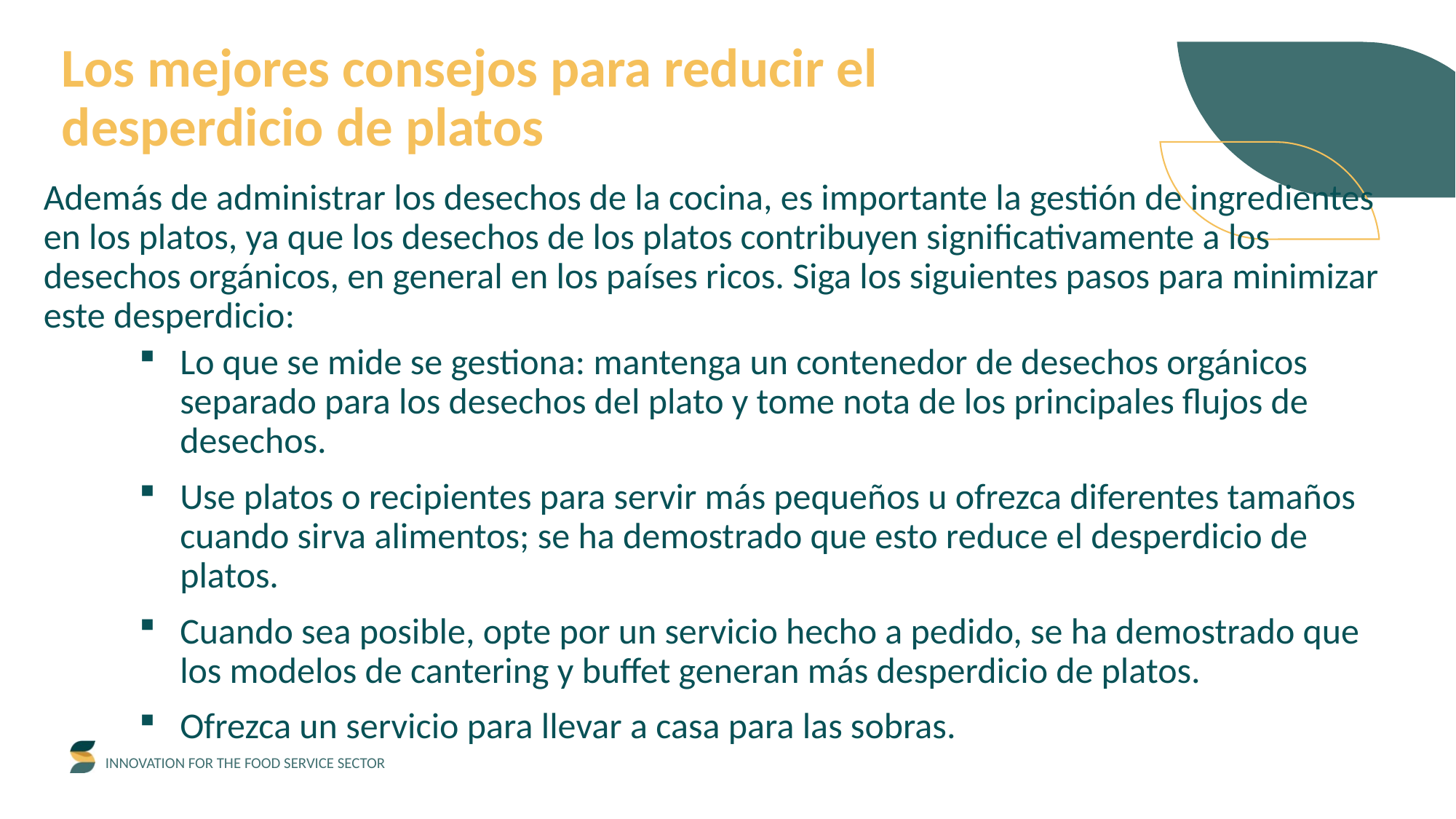

Los mejores consejos para reducir el desperdicio de platos
Además de administrar los desechos de la cocina, es importante la gestión de ingredientes en los platos, ya que los desechos de los platos contribuyen significativamente a los desechos orgánicos, en general en los países ricos. Siga los siguientes pasos para minimizar este desperdicio:
Lo que se mide se gestiona: mantenga un contenedor de desechos orgánicos separado para los desechos del plato y tome nota de los principales flujos de desechos.
Use platos o recipientes para servir más pequeños u ofrezca diferentes tamaños cuando sirva alimentos; se ha demostrado que esto reduce el desperdicio de platos.
Cuando sea posible, opte por un servicio hecho a pedido, se ha demostrado que los modelos de cantering y buffet generan más desperdicio de platos.
Ofrezca un servicio para llevar a casa para las sobras.